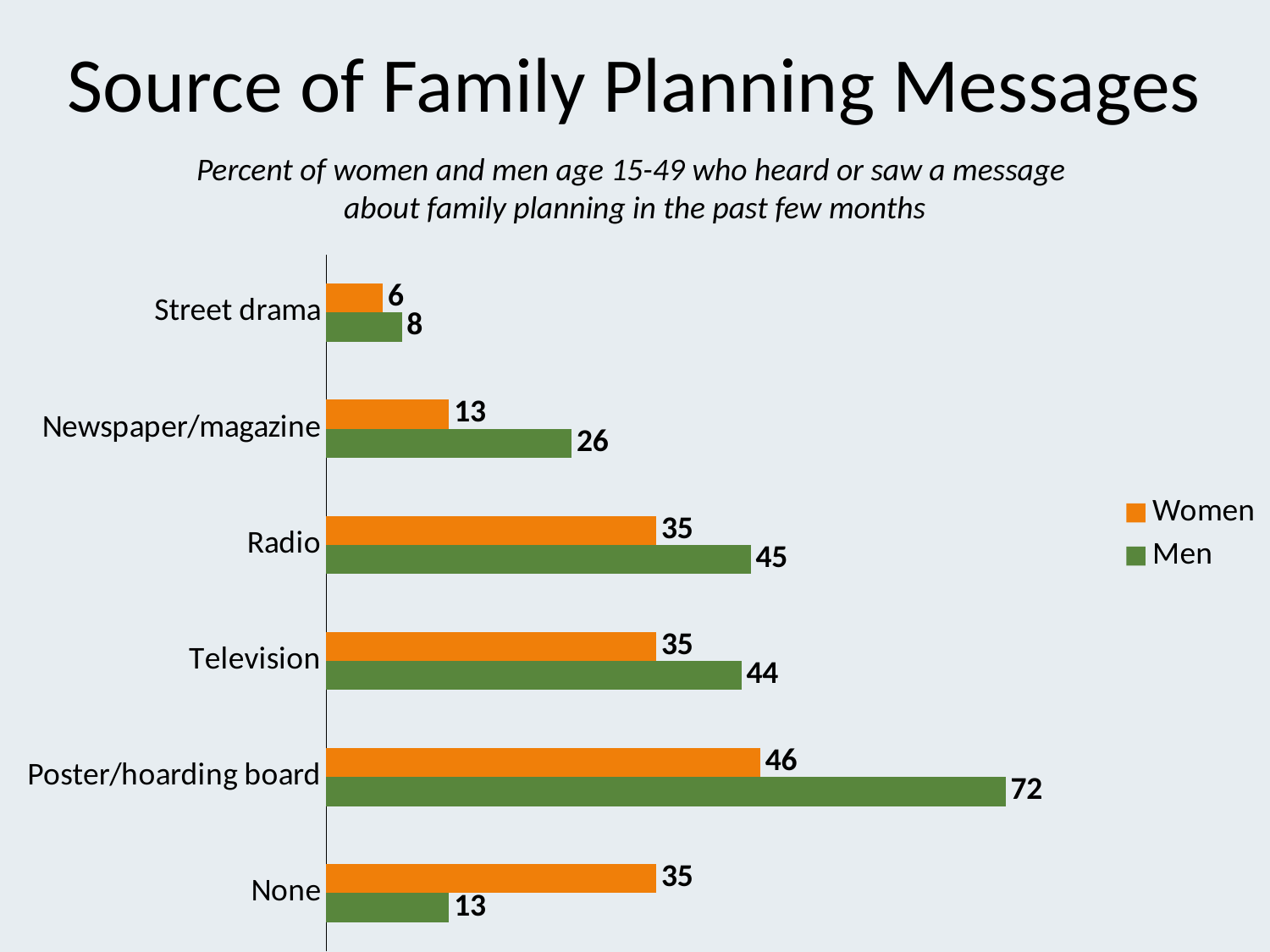

# Source of Family Planning Messages
Percent of women and men age 15-49 who heard or saw a message
about family planning in the past few months

### Chart

| Category | Men | Women |
|---|---|---|
| None | 13.0 | 35.0 |
| Poster/hoarding board | 72.0 | 46.0 |
| Television | 44.0 | 35.0 |
| Radio | 45.0 | 35.0 |
| Newspaper/magazine | 26.0 | 13.0 |
| Street drama | 8.0 | 6.0 |